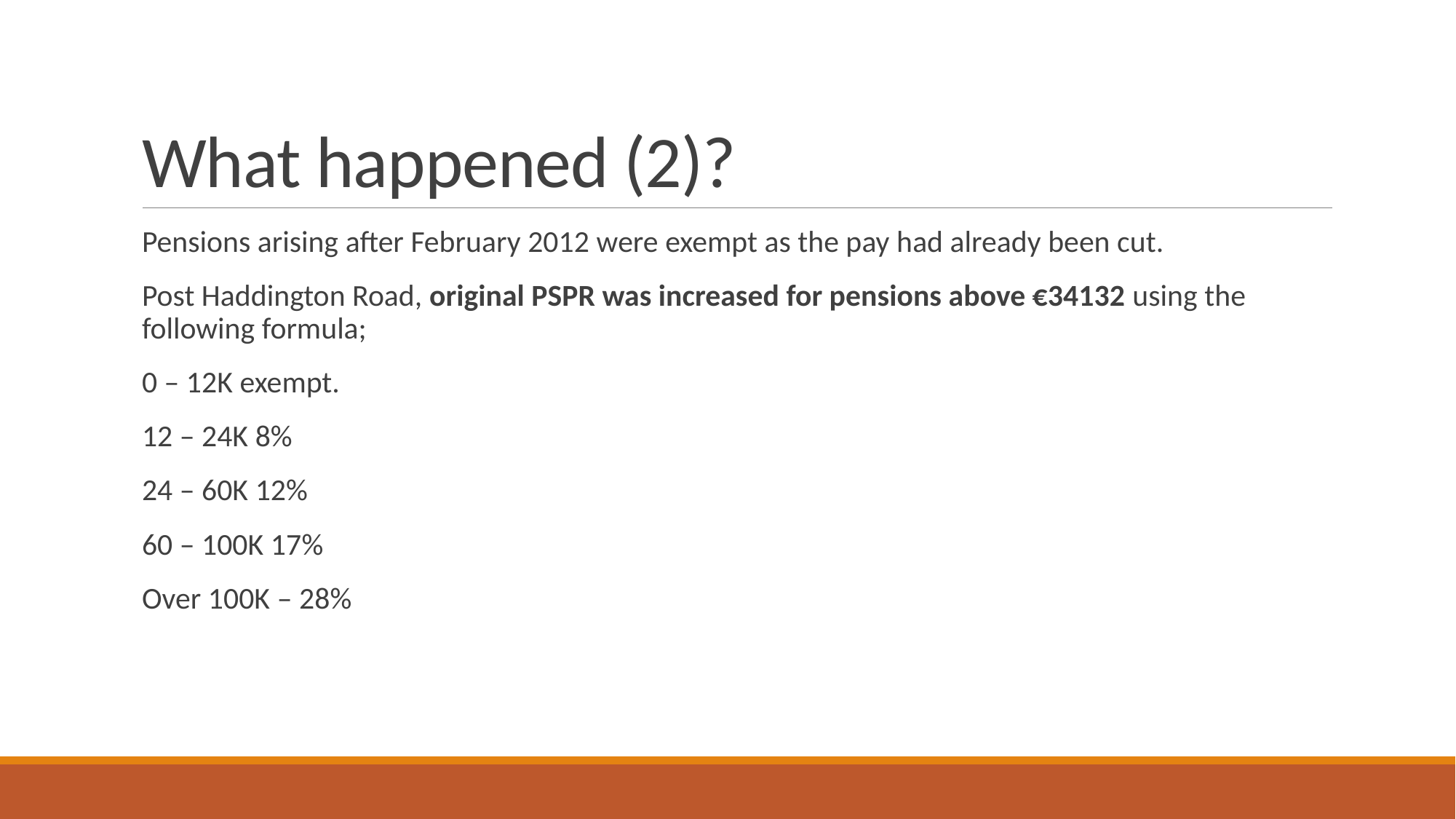

# What happened (2)?
Pensions arising after February 2012 were exempt as the pay had already been cut.
Post Haddington Road, original PSPR was increased for pensions above €34132 using the following formula;
0 – 12K exempt.
12 – 24K 8%
24 – 60K 12%
60 – 100K 17%
Over 100K – 28%